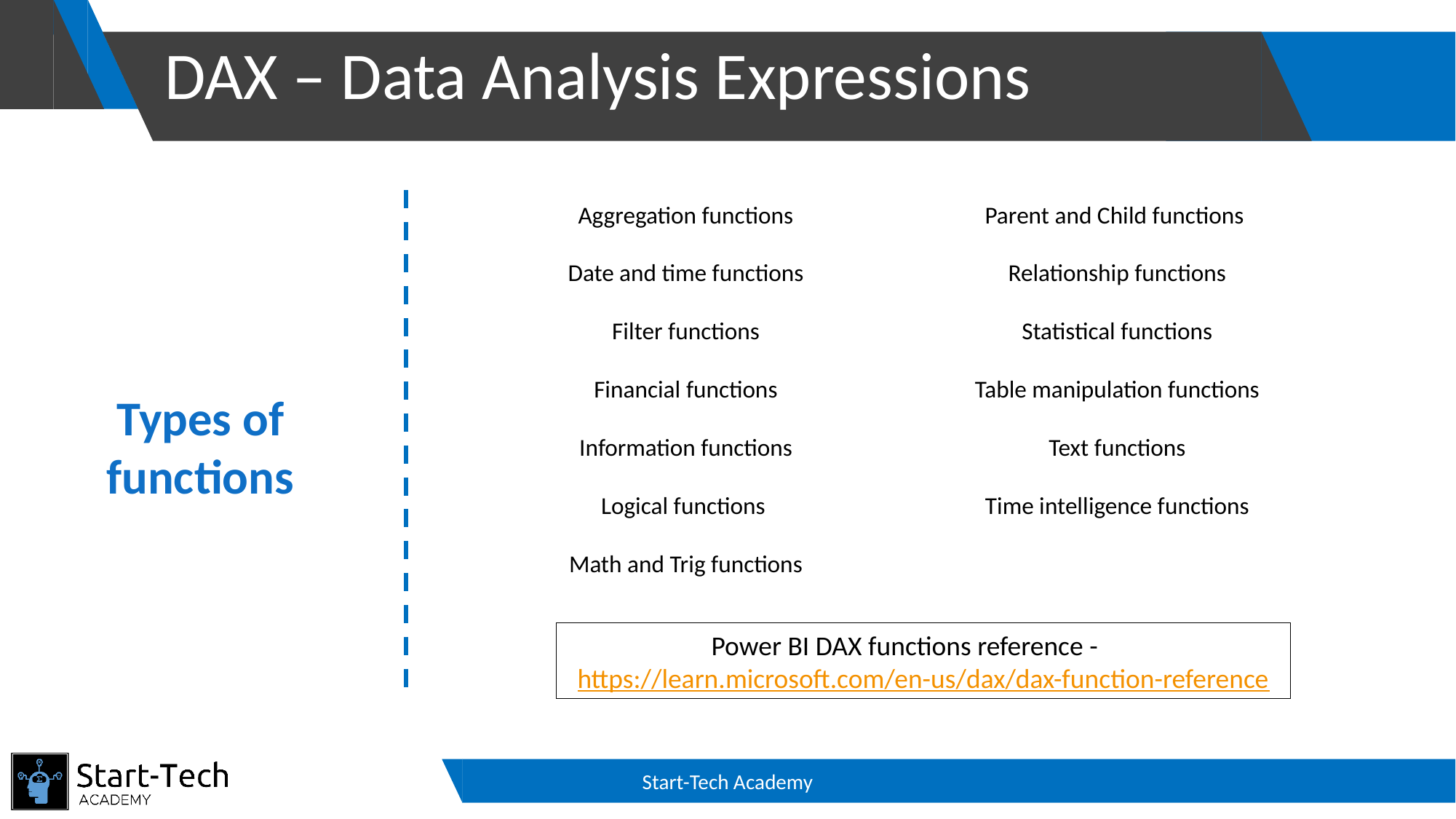

# DAX – Data Analysis Expressions
Aggregation functions

Date and time functions

Filter functions

Financial functions

Information functions

Logical functions

Math and Trig functions
Parent and Child functions

Relationship functions

Statistical functions

Table manipulation functions

Text functions

Time intelligence functions
Types of functions
Power BI DAX functions reference -      https://learn.microsoft.com/en-us/dax/dax-function-reference
Start-Tech Academy